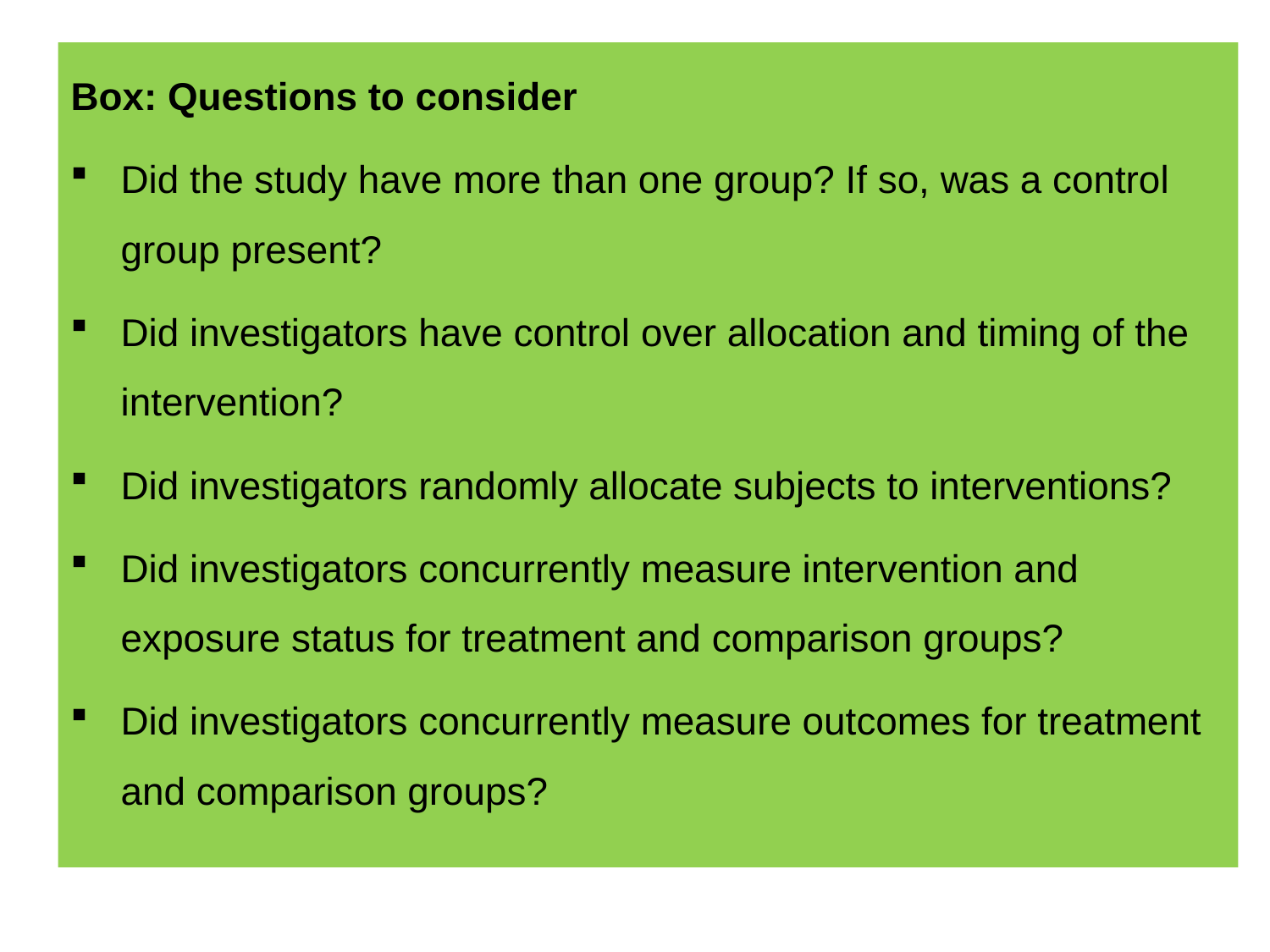

Box: Questions to consider
Did the study have more than one group? If so, was a control group present?
Did investigators have control over allocation and timing of the intervention?
Did investigators randomly allocate subjects to interventions?
Did investigators concurrently measure intervention and exposure status for treatment and comparison groups?
Did investigators concurrently measure outcomes for treatment and comparison groups?